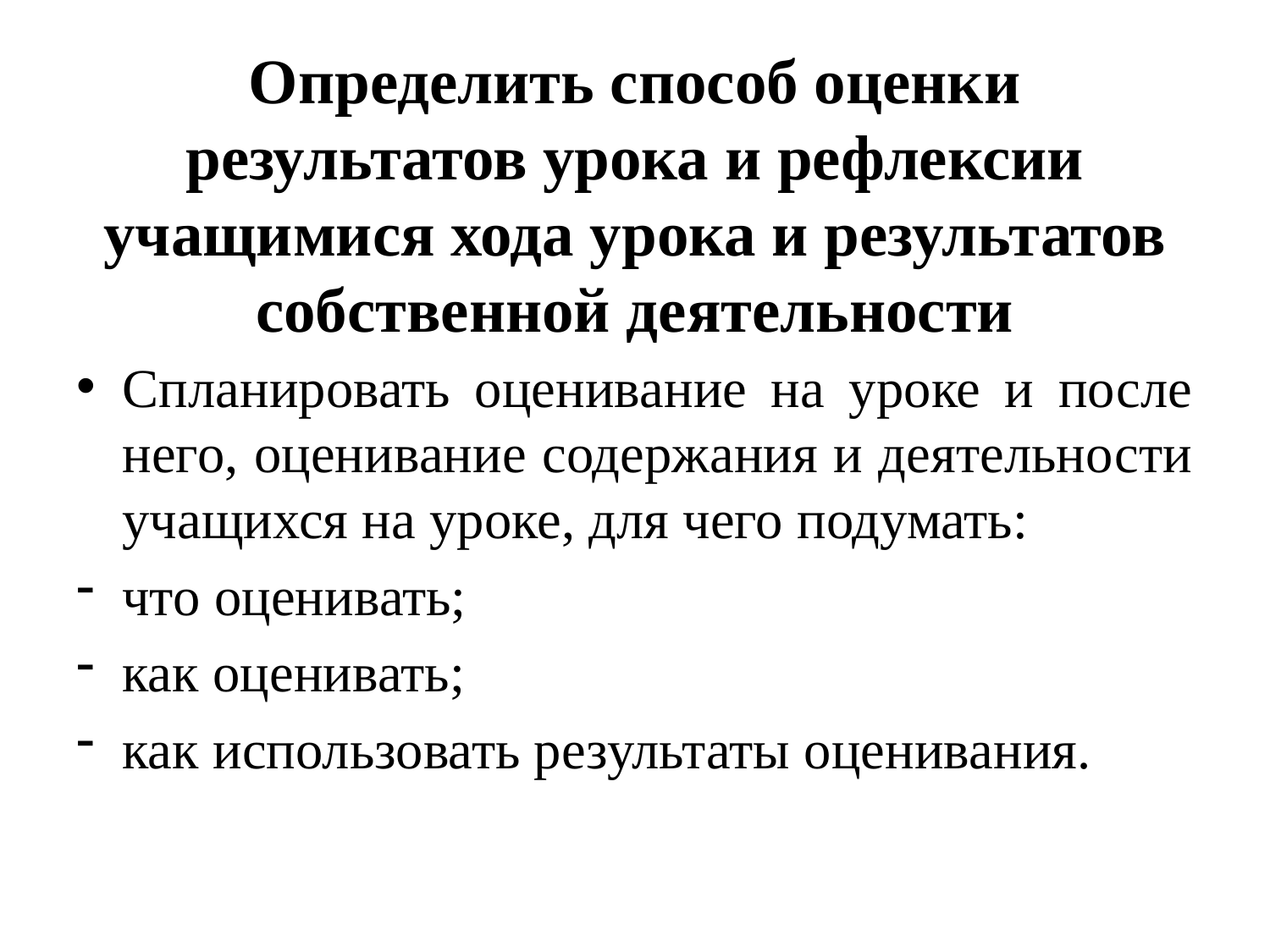

# Определить способ оценки результатов урока и рефлексии учащимися хода урока и результатов собственной деятельности
Спланировать оценивание на уроке и после него, оценивание содержания и деятельности учащихся на уроке, для чего подумать:
что оценивать;
как оценивать;
как использовать результаты оценивания.